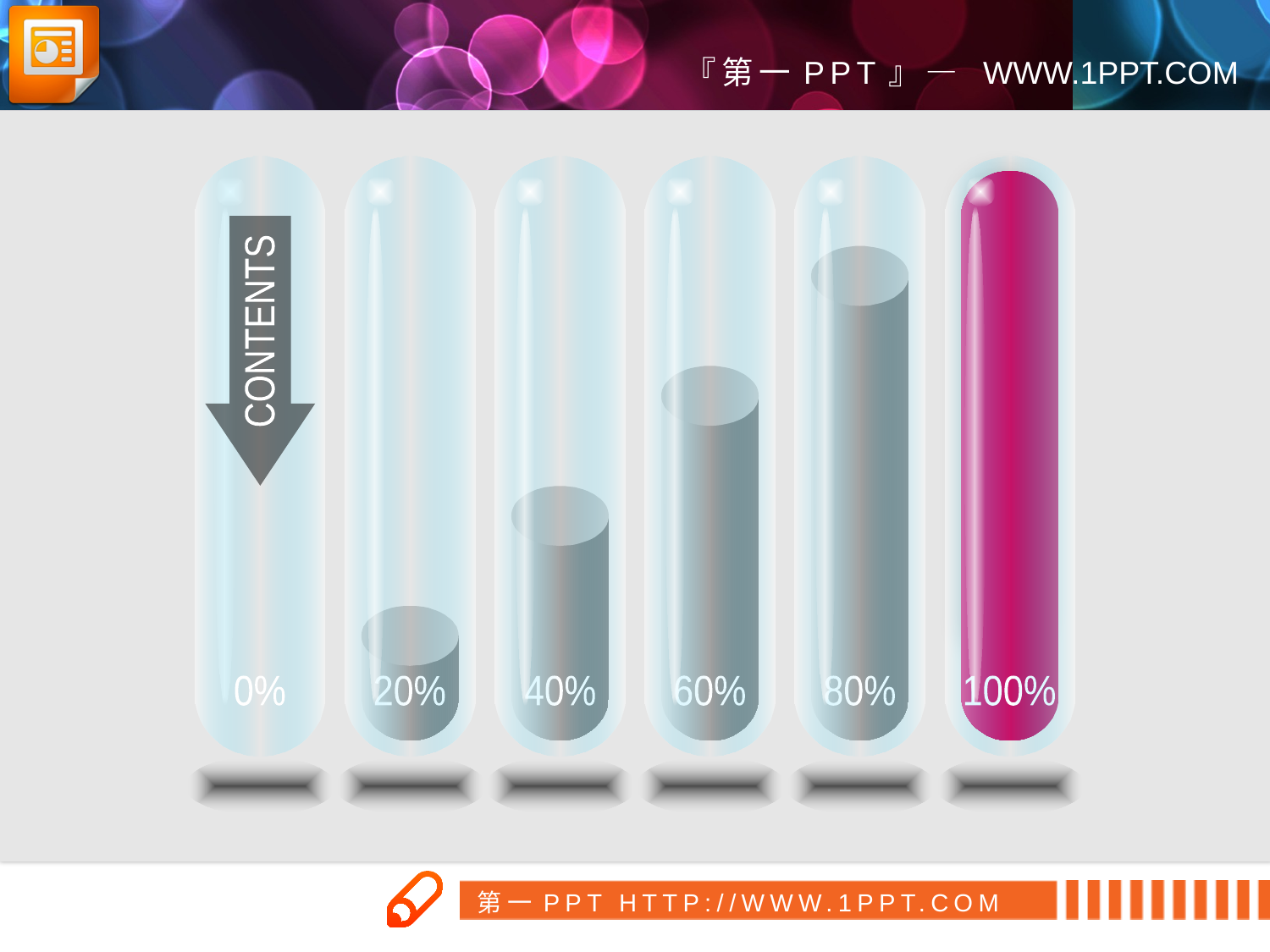

CONTENTS
0%

20%

40%

60%

80%

100%